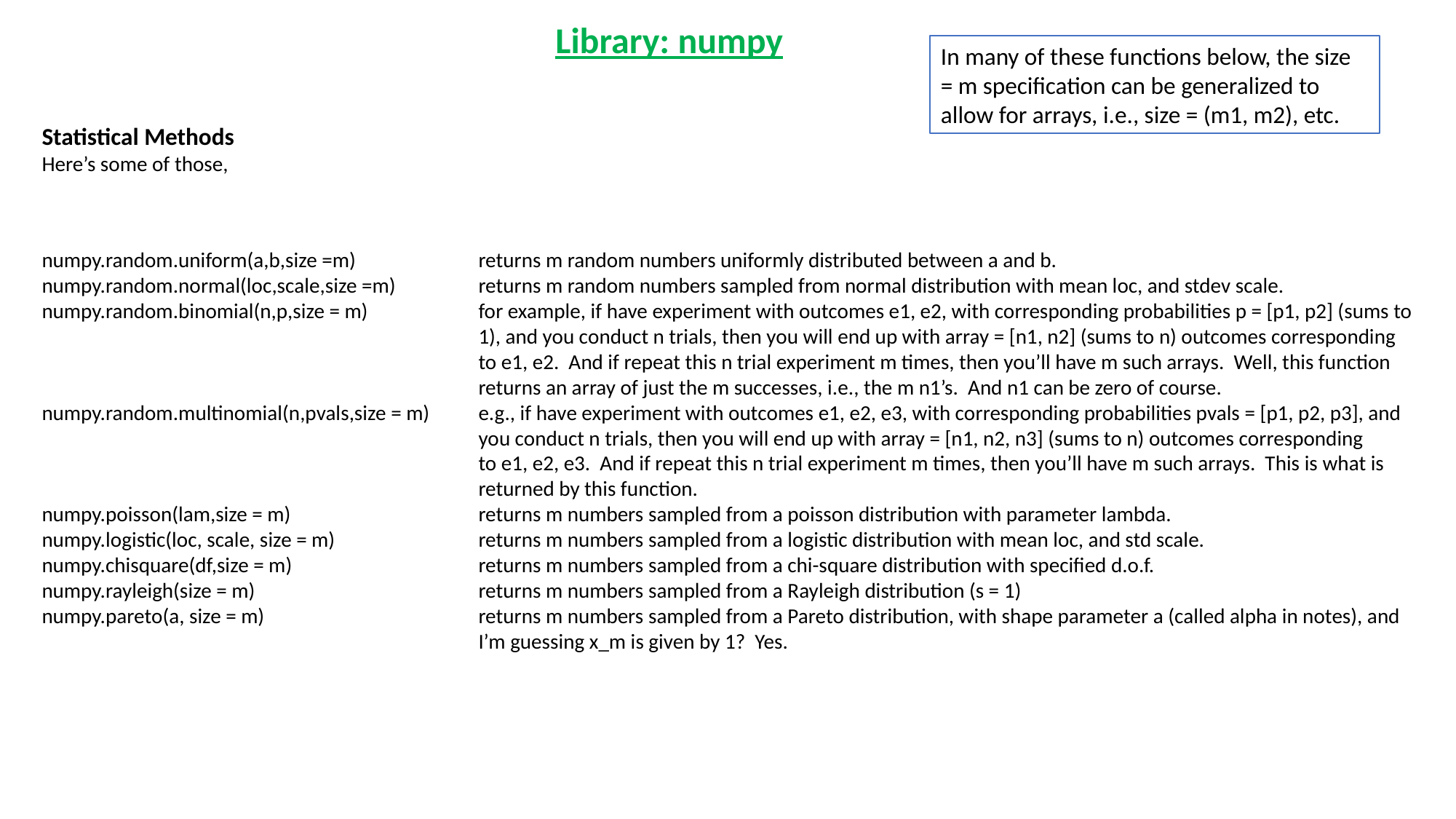

Library: numpy
In many of these functions below, the size = m specification can be generalized to allow for arrays, i.e., size = (m1, m2), etc.
Statistical Methods
Here’s some of those,
numpy.random.uniform(a,b,size =m)		returns m random numbers uniformly distributed between a and b.
numpy.random.normal(loc,scale,size =m)	returns m random numbers sampled from normal distribution with mean loc, and stdev scale. numpy.random.binomial(n,p,size = m)		for example, if have experiment with outcomes e1, e2, with corresponding probabilities p = [p1, p2] (sums to 				1), and you conduct n trials, then you will end up with array = [n1, n2] (sums to n) outcomes corresponding
				to e1, e2.  And if repeat this n trial experiment m times, then you’ll have m such arrays.  Well, this function
				returns an array of just the m successes, i.e., the m n1’s.  And n1 can be zero of course.
numpy.random.multinomial(n,pvals,size = m)	e.g., if have experiment with outcomes e1, e2, e3, with corresponding probabilities pvals = [p1, p2, p3], and 				you conduct n trials, then you will end up with array = [n1, n2, n3] (sums to n) outcomes corresponding
				to e1, e2, e3.  And if repeat this n trial experiment m times, then you’ll have m such arrays.  This is what is
				returned by this function.
numpy.poisson(lam,size = m)		returns m numbers sampled from a poisson distribution with parameter lambda.
numpy.logistic(loc, scale, size = m)		returns m numbers sampled from a logistic distribution with mean loc, and std scale.
numpy.chisquare(df,size = m)		returns m numbers sampled from a chi-square distribution with specified d.o.f.
numpy.rayleigh(size = m)			returns m numbers sampled from a Rayleigh distribution (s = 1)
numpy.pareto(a, size = m)		returns m numbers sampled from a Pareto distribution, with shape parameter a (called alpha in notes), and
				I’m guessing x_m is given by 1?  Yes.